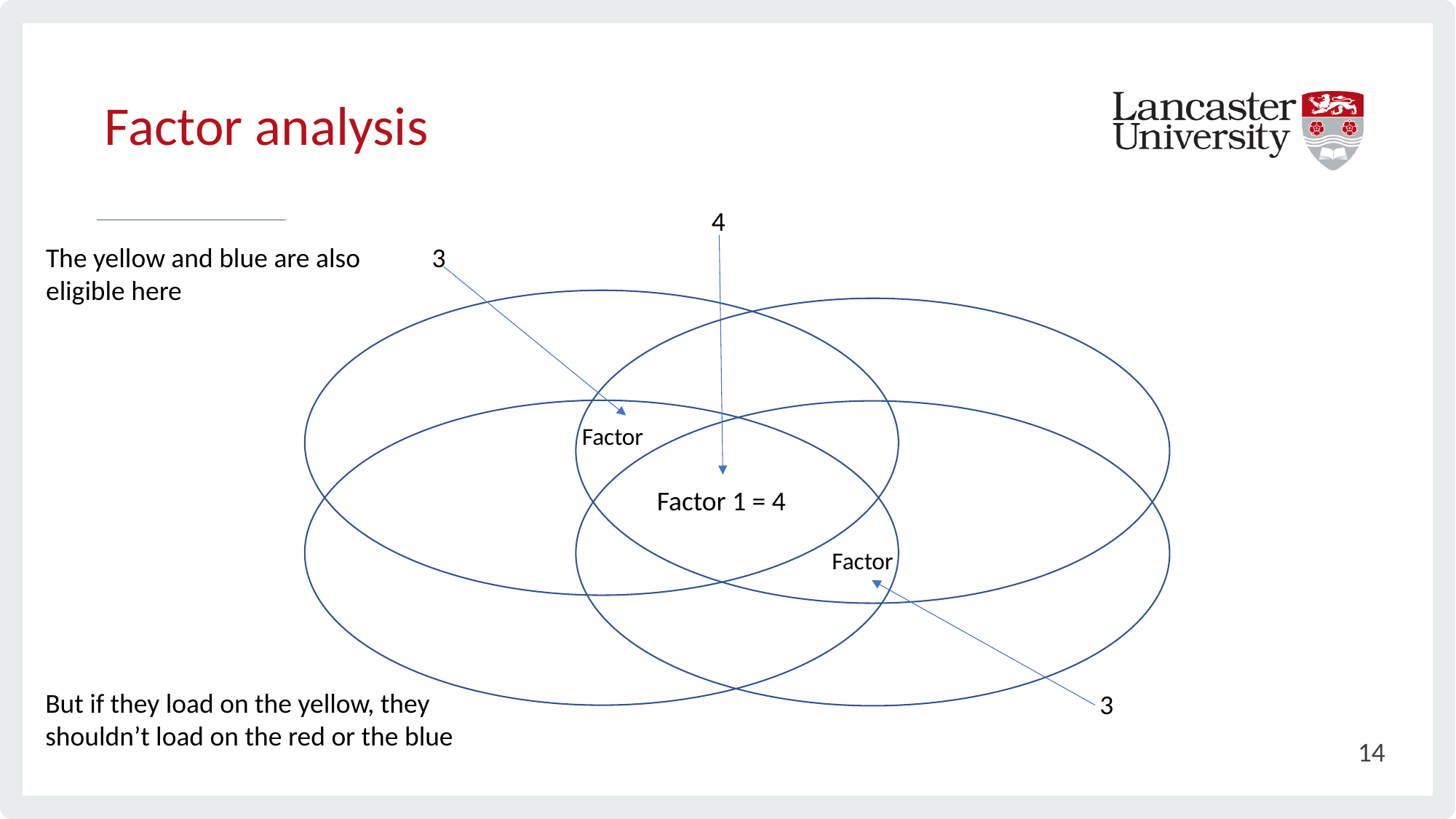

# Factor analysis
4
The yellow and blue are also eligible here
3

Factor
Factor 1 = 4
Factor
But if they load on the yellow, they shouldn’t load on the red or the blue
3
14